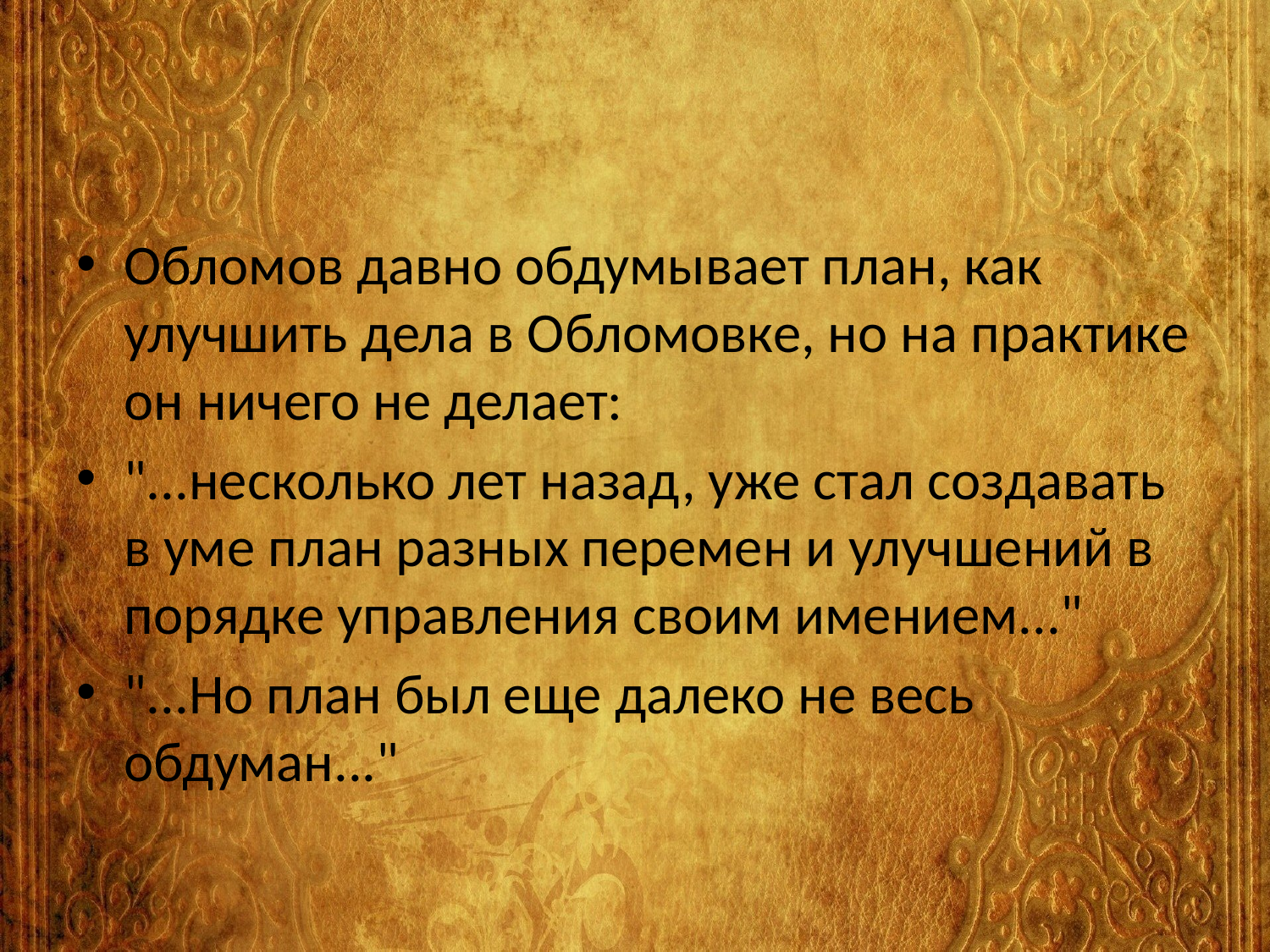

#
Обломов давно обдумывает план, как улучшить дела в Обломовке, но на практике он ничего не делает:
"...несколько лет назад, уже стал создавать в уме план разных перемен и улучшений в порядке управления своим имением..."
"...Но план был еще далеко не весь обдуман..."